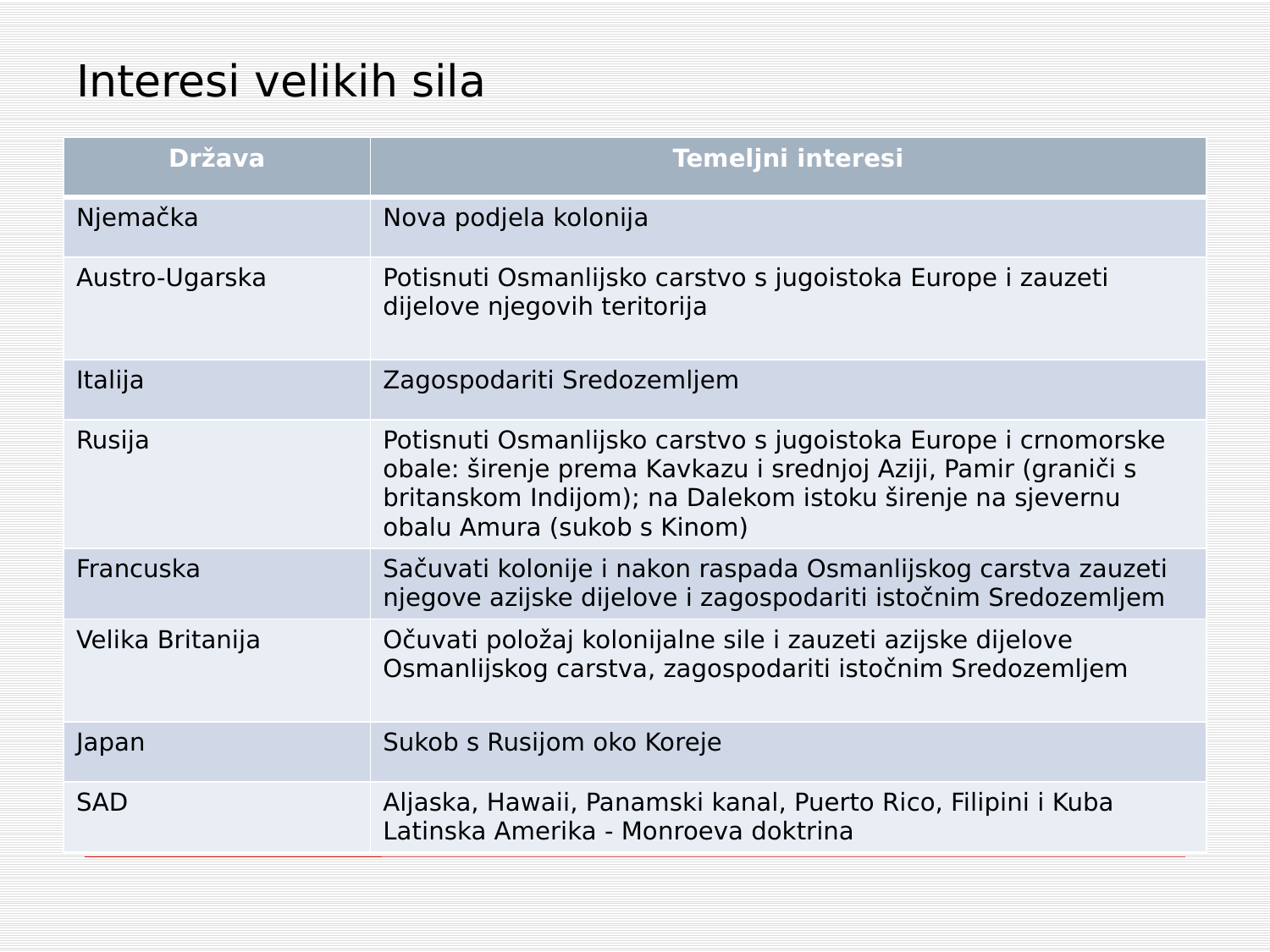

Interesi velikih sila
| Država | Temeljni interesi |
| --- | --- |
| Njemačka | Nova podjela kolonija |
| Austro-Ugarska | Potisnuti Osmanlijsko carstvo s jugoistoka Europe i zauzeti dijelove njegovih teritorija |
| Italija | Zagospodariti Sredozemljem |
| Rusija | Potisnuti Osmanlijsko carstvo s jugoistoka Europe i crnomorske obale: širenje prema Kavkazu i srednjoj Aziji, Pamir (graniči s britanskom Indijom); na Dalekom istoku širenje na sjevernu obalu Amura (sukob s Kinom) |
| Francuska | Sačuvati kolonije i nakon raspada Osmanlijskog carstva zauzeti njegove azijske dijelove i zagospodariti istočnim Sredozemljem |
| Velika Britanija | Očuvati položaj kolonijalne sile i zauzeti azijske dijelove Osmanlijskog carstva, zagospodariti istočnim Sredozemljem |
| Japan | Sukob s Rusijom oko Koreje |
| SAD | Aljaska, Hawaii, Panamski kanal, Puerto Rico, Filipini i Kuba Latinska Amerika - Monroeva doktrina |